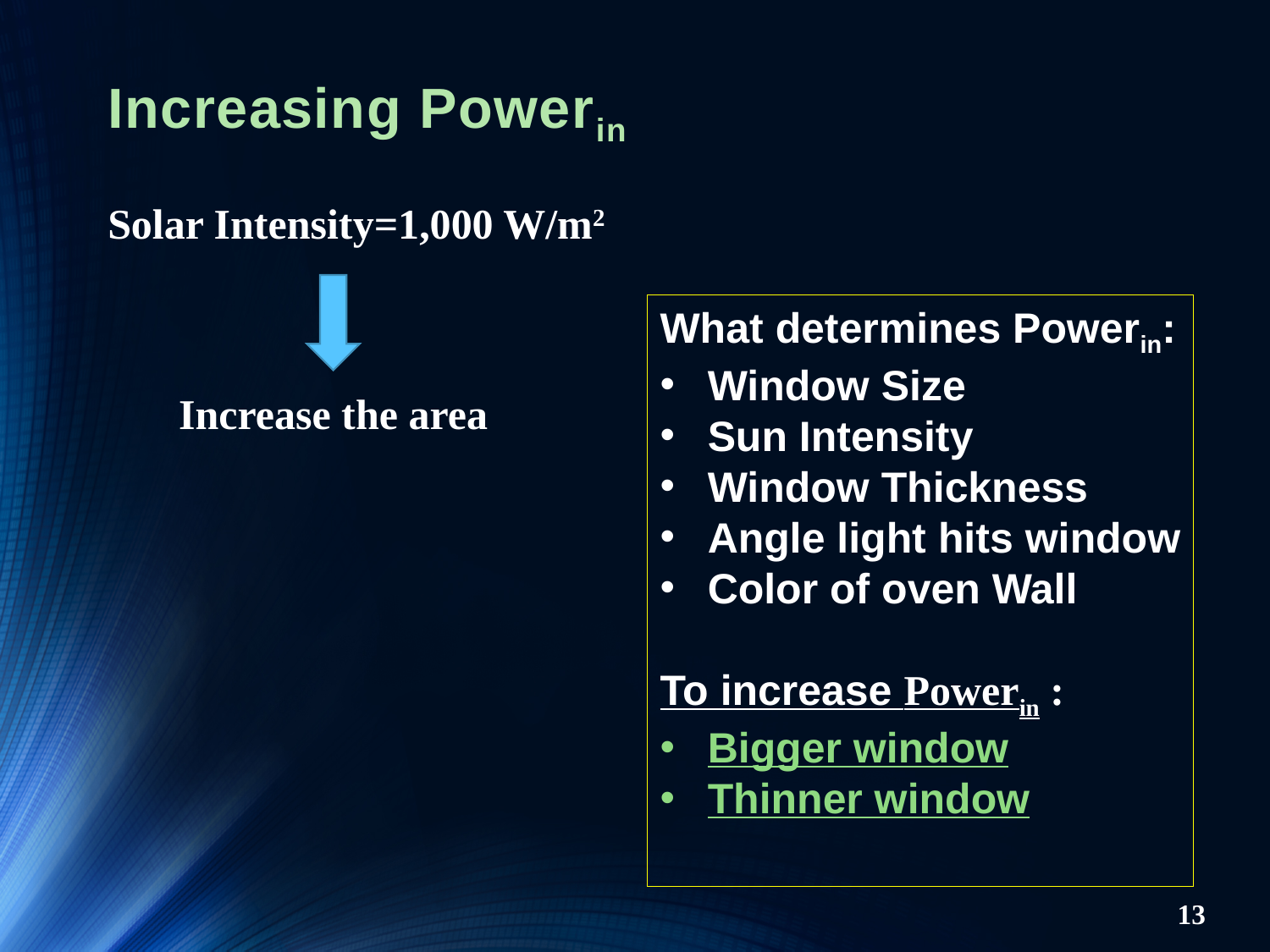

# Increasing Powerin
Solar Intensity=1,000 W/m2

What determines Powerin:
Window Size
Sun Intensity
Window Thickness
Angle light hits window
Color of oven Wall
To increase Powerin :
Bigger window
Thinner window

Increase the area
13